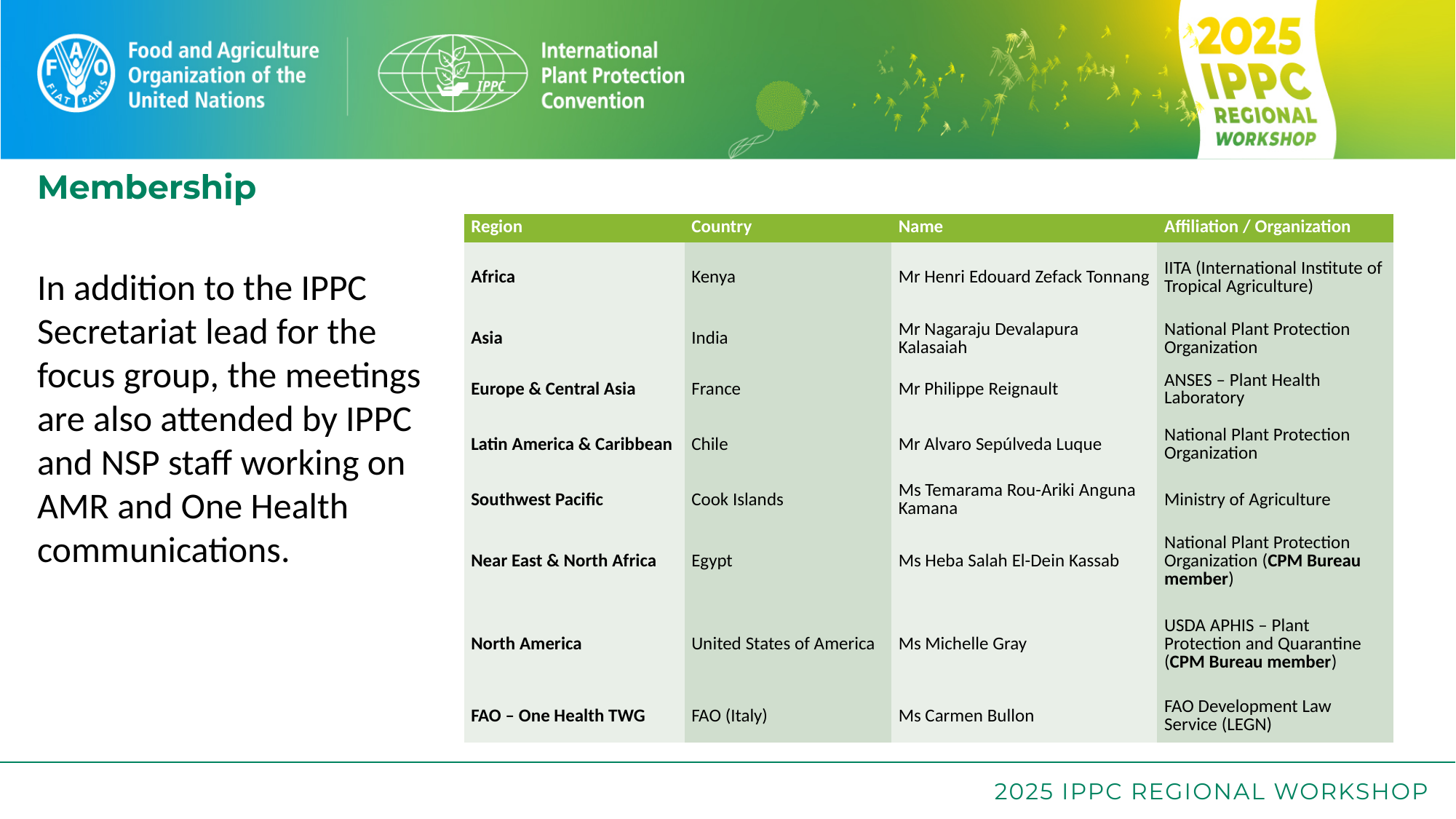

# Membership
| Region | Country | Name | Affiliation / Organization |
| --- | --- | --- | --- |
| Africa | Kenya | Mr Henri Edouard Zefack Tonnang | IITA (International Institute of Tropical Agriculture) |
| Asia | India | Mr Nagaraju Devalapura Kalasaiah | National Plant Protection Organization |
| Europe & Central Asia | France | Mr Philippe Reignault | ANSES – Plant Health Laboratory |
| Latin America & Caribbean | Chile | Mr Alvaro Sepúlveda Luque | National Plant Protection Organization |
| Southwest Pacific | Cook Islands | Ms Temarama Rou-Ariki Anguna Kamana | Ministry of Agriculture |
| Near East & North Africa | Egypt | Ms Heba Salah El-Dein Kassab | National Plant Protection Organization (CPM Bureau member) |
| North America | United States of America | Ms Michelle Gray | USDA APHIS – Plant Protection and Quarantine (CPM Bureau member) |
| FAO – One Health TWG | FAO (Italy) | Ms Carmen Bullon | FAO Development Law Service (LEGN) |
In addition to the IPPC Secretariat lead for the focus group, the meetings are also attended by IPPC and NSP staff working on AMR and One Health communications.